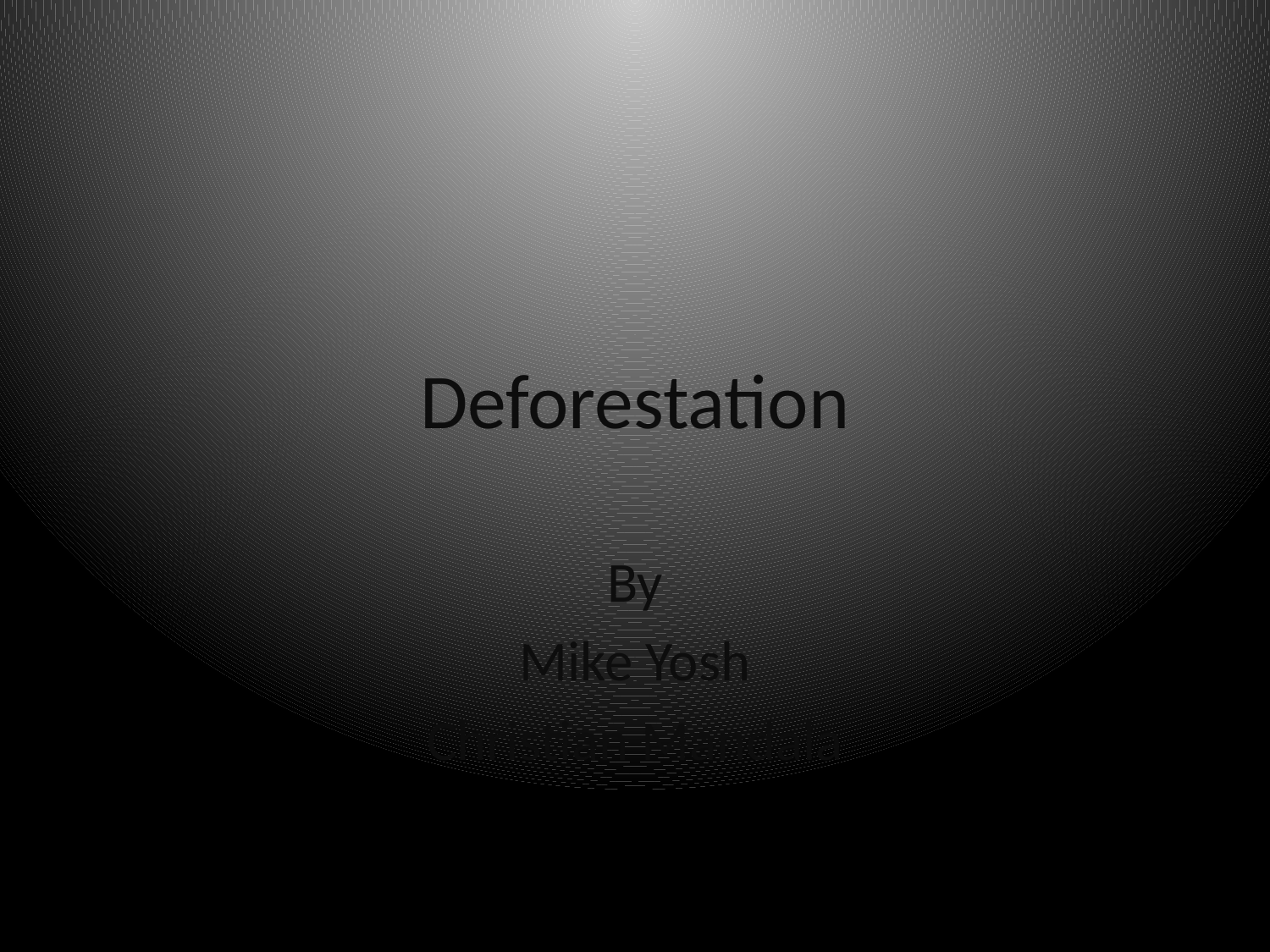

# Deforestation
By
Mike Yosh
Christian Mandala